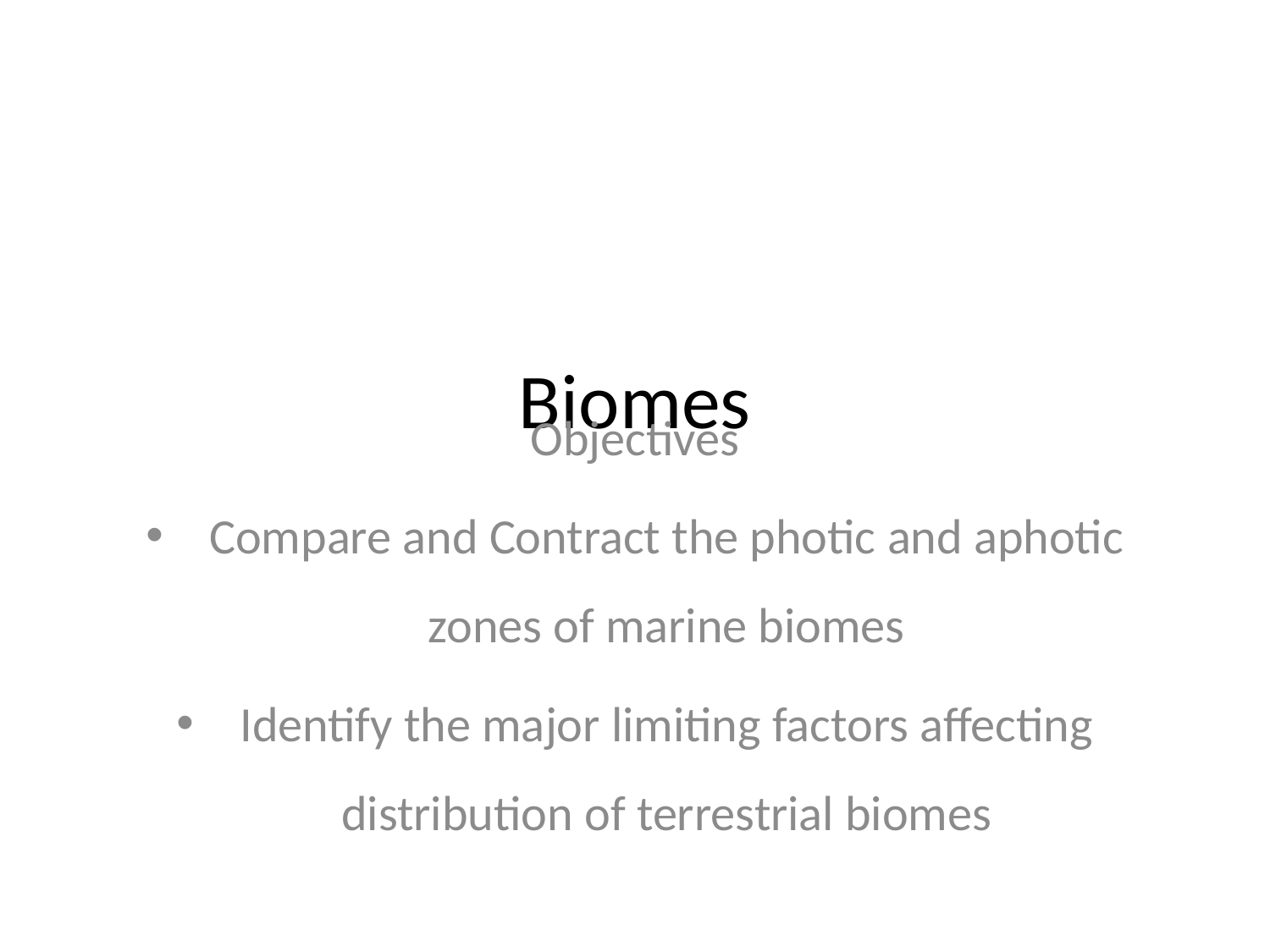

# Biomes
Objectives
Compare and Contract the photic and aphotic zones of marine biomes
Identify the major limiting factors affecting distribution of terrestrial biomes